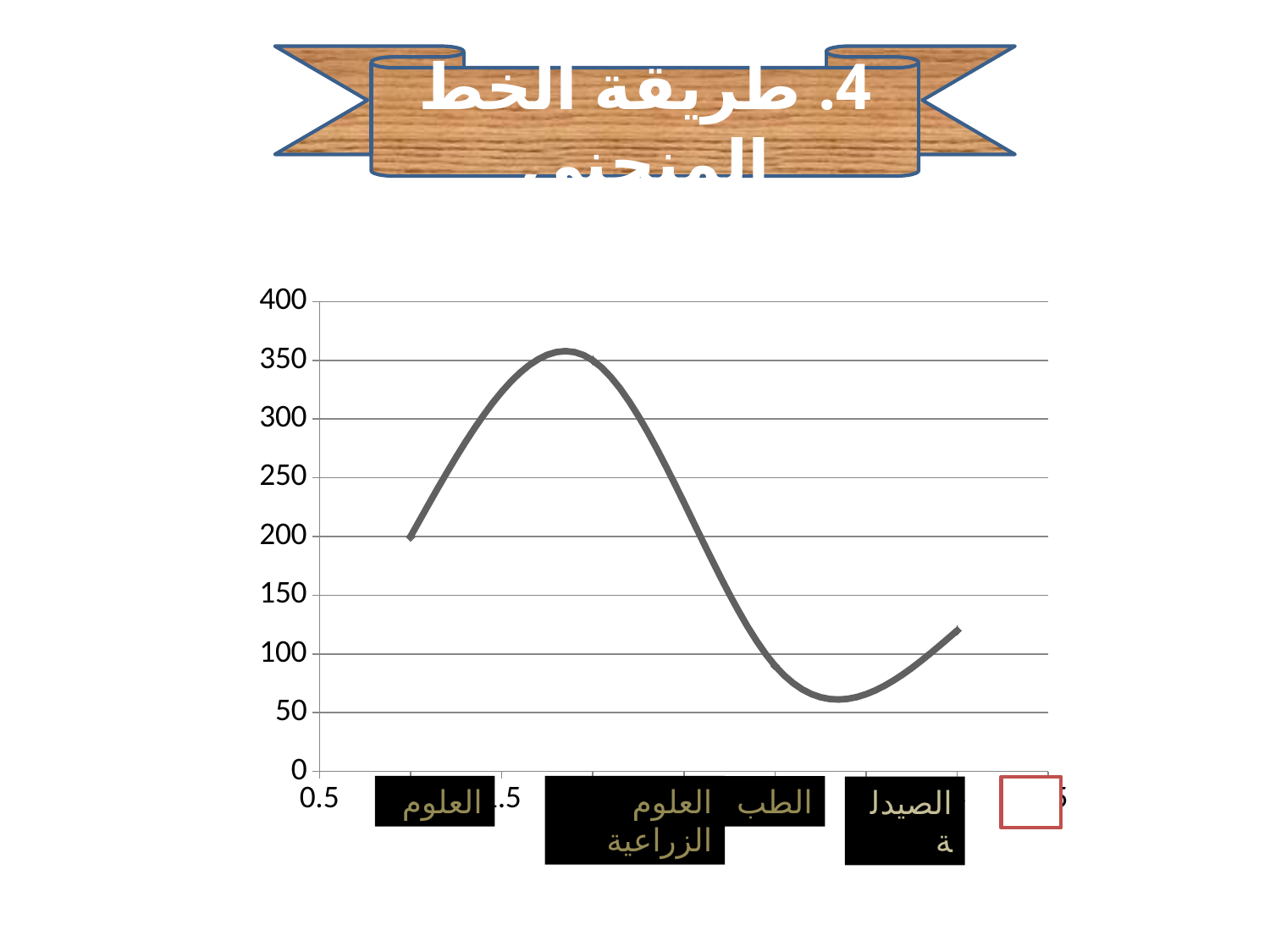

4. طريقة الخط المنحني

### Chart

| Category | عدد الطالبات |  |  |
|---|---|---|---|
العلوم
العلوم الزراعية
الطب
الصيدلة